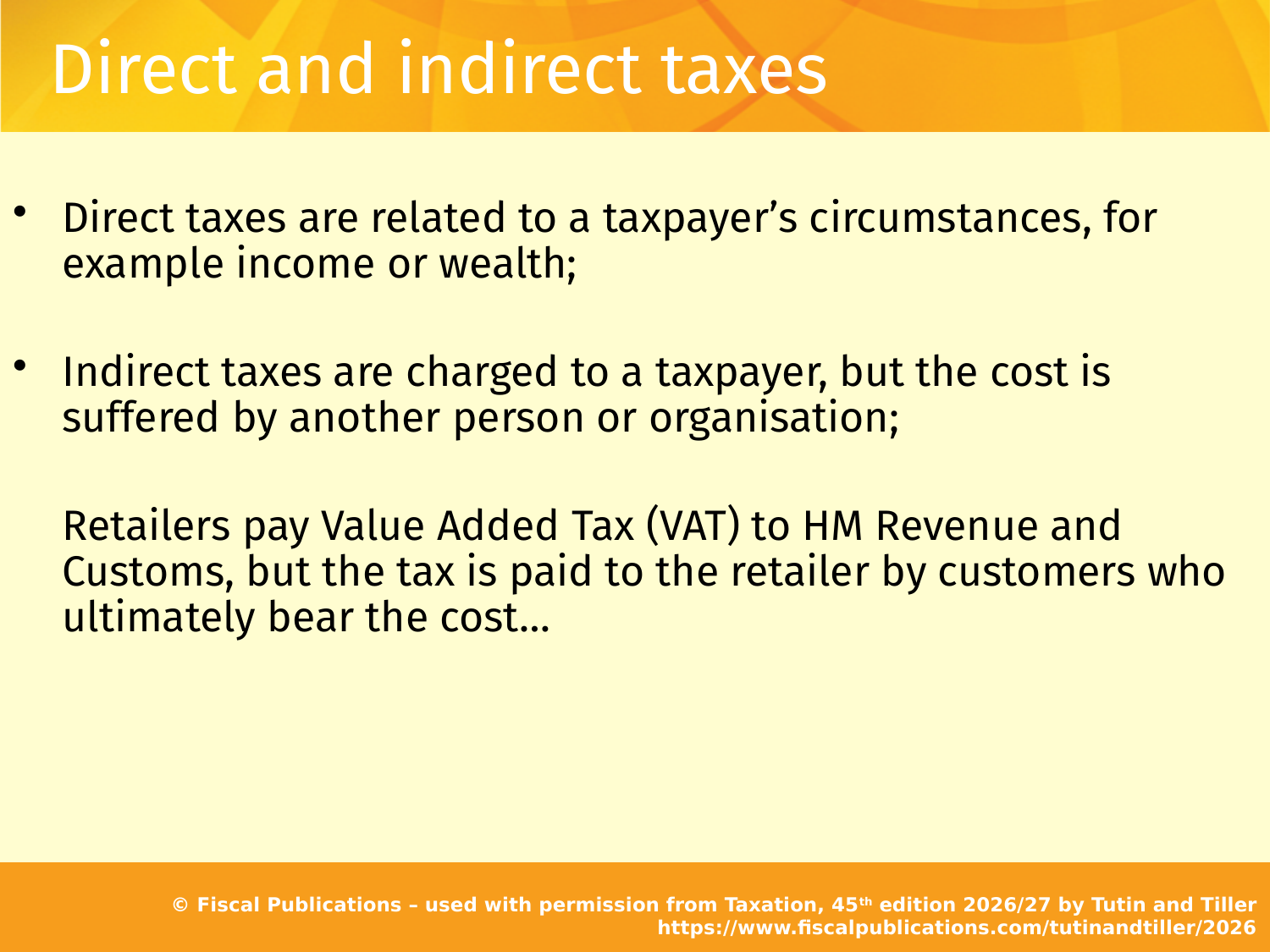

# Direct and indirect taxes

Direct taxes are related to a taxpayer’s circumstances, for example income or wealth;

Indirect taxes are charged to a taxpayer, but the cost is suffered by another person or organisation;

	Retailers pay Value Added Tax (VAT) to HM Revenue and Customs, but the tax is paid to the retailer by customers who ultimately bear the cost…